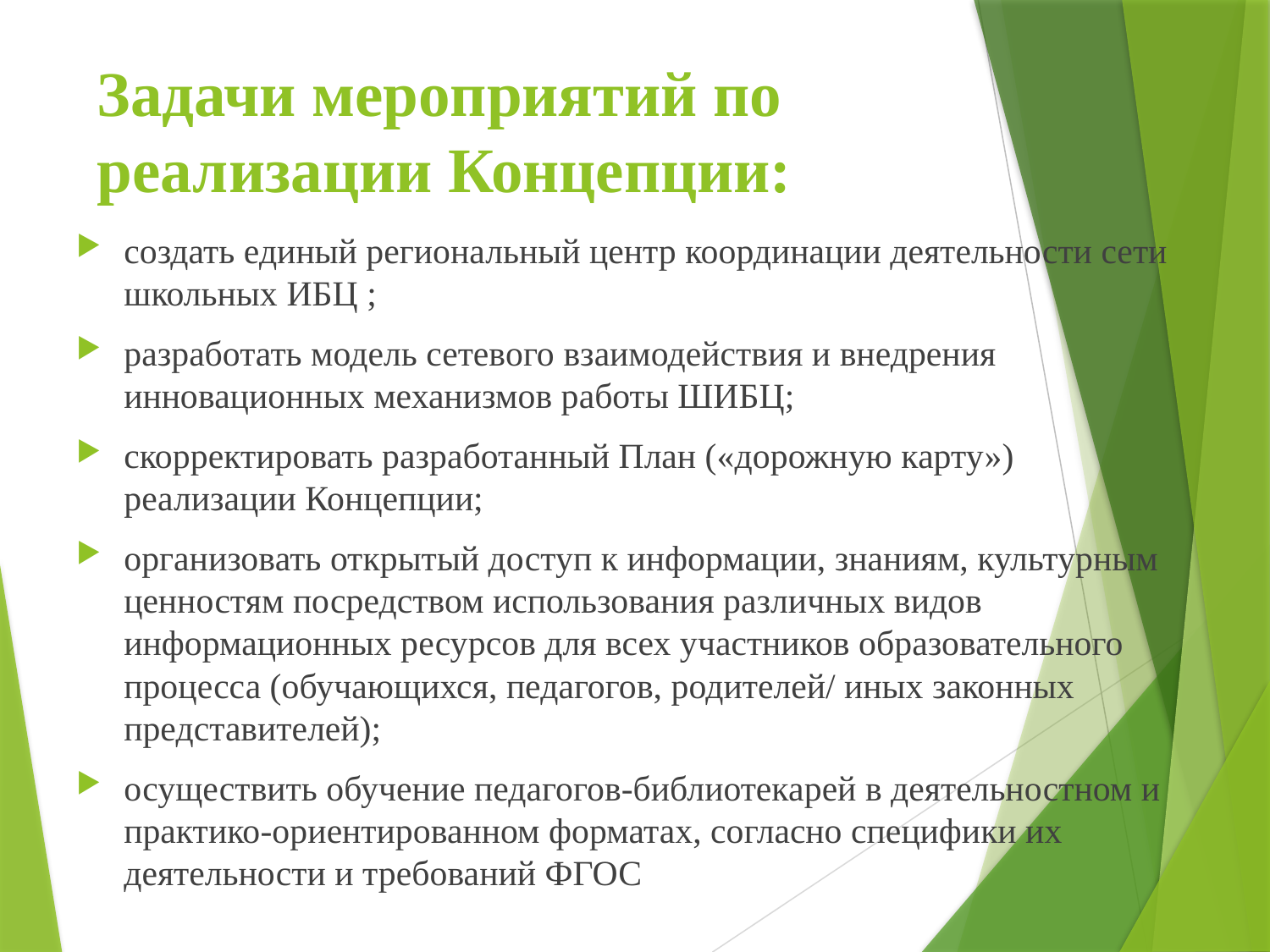

# Задачи мероприятий по реализации Концепции:
создать единый региональный центр координации деятельности сети школьных ИБЦ ;
разработать модель сетевого взаимодействия и внедрения инновационных механизмов работы ШИБЦ;
скорректировать разработанный План («дорожную карту») реализации Концепции;
организовать открытый доступ к информации, знаниям, культурным ценностям посредством использования различных видов информационных ресурсов для всех участников образовательного процесса (обучающихся, педагогов, родителей/ иных законных представителей);
осуществить обучение педагогов-библиотекарей в деятельностном и практико-ориентированном форматах, согласно специфики их деятельности и требований ФГОС